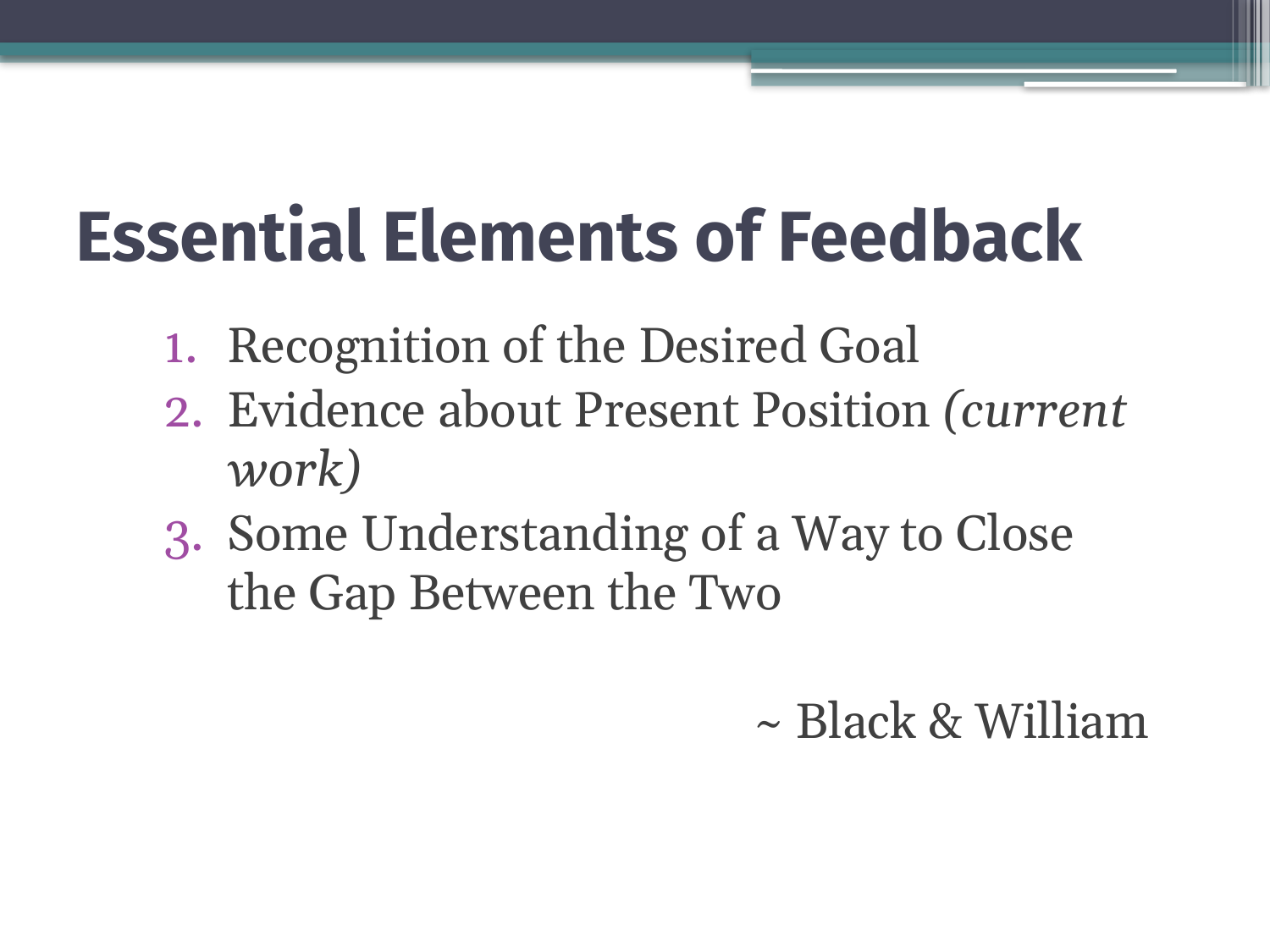

# Essential Elements of Feedback
Recognition of the Desired Goal
Evidence about Present Position (current work)
Some Understanding of a Way to Close the Gap Between the Two

~ Black & William